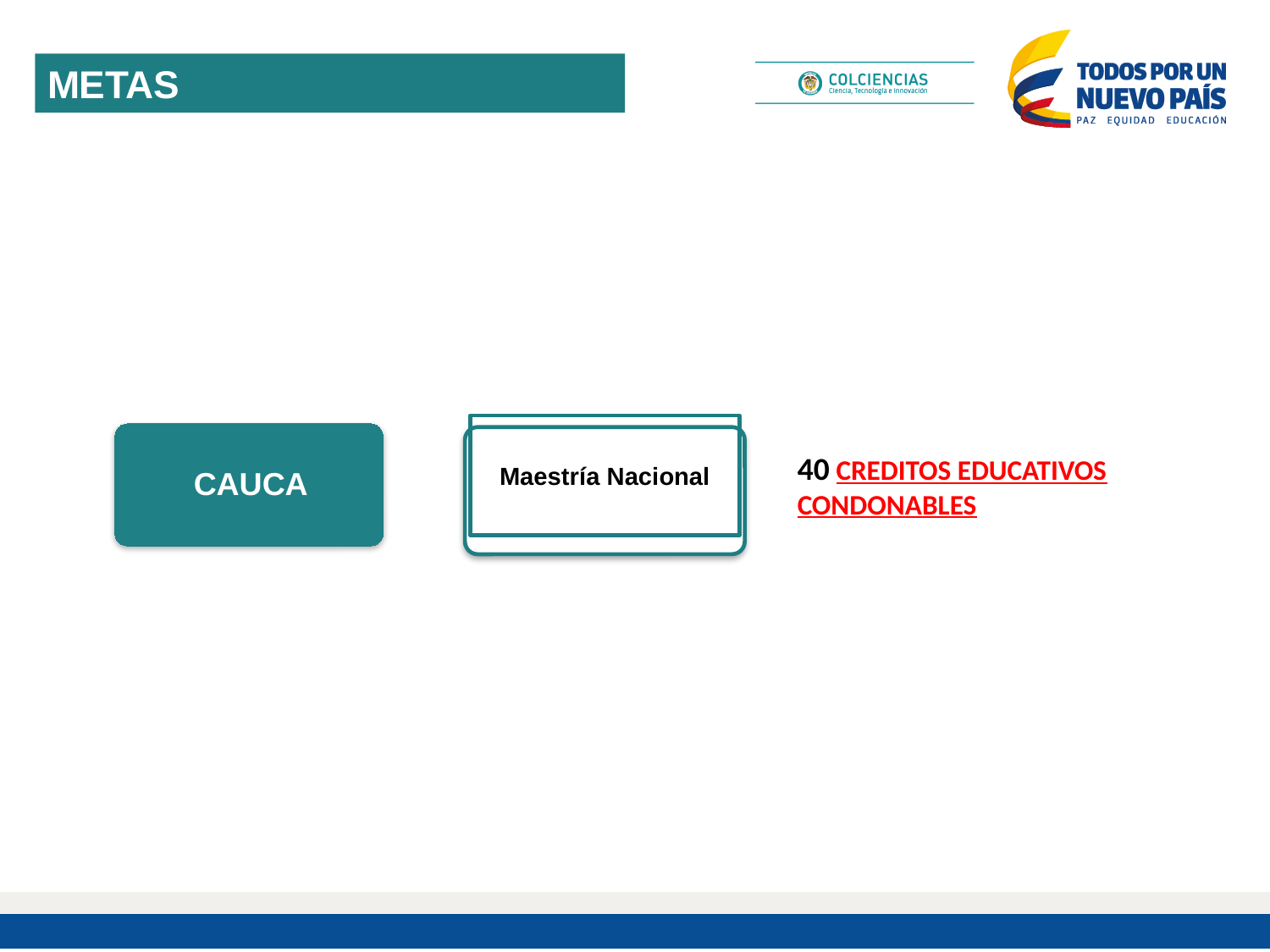

METAS
CAUCA
Maestría Nacional

40 CREDITOS EDUCATIVOS CONDONABLES